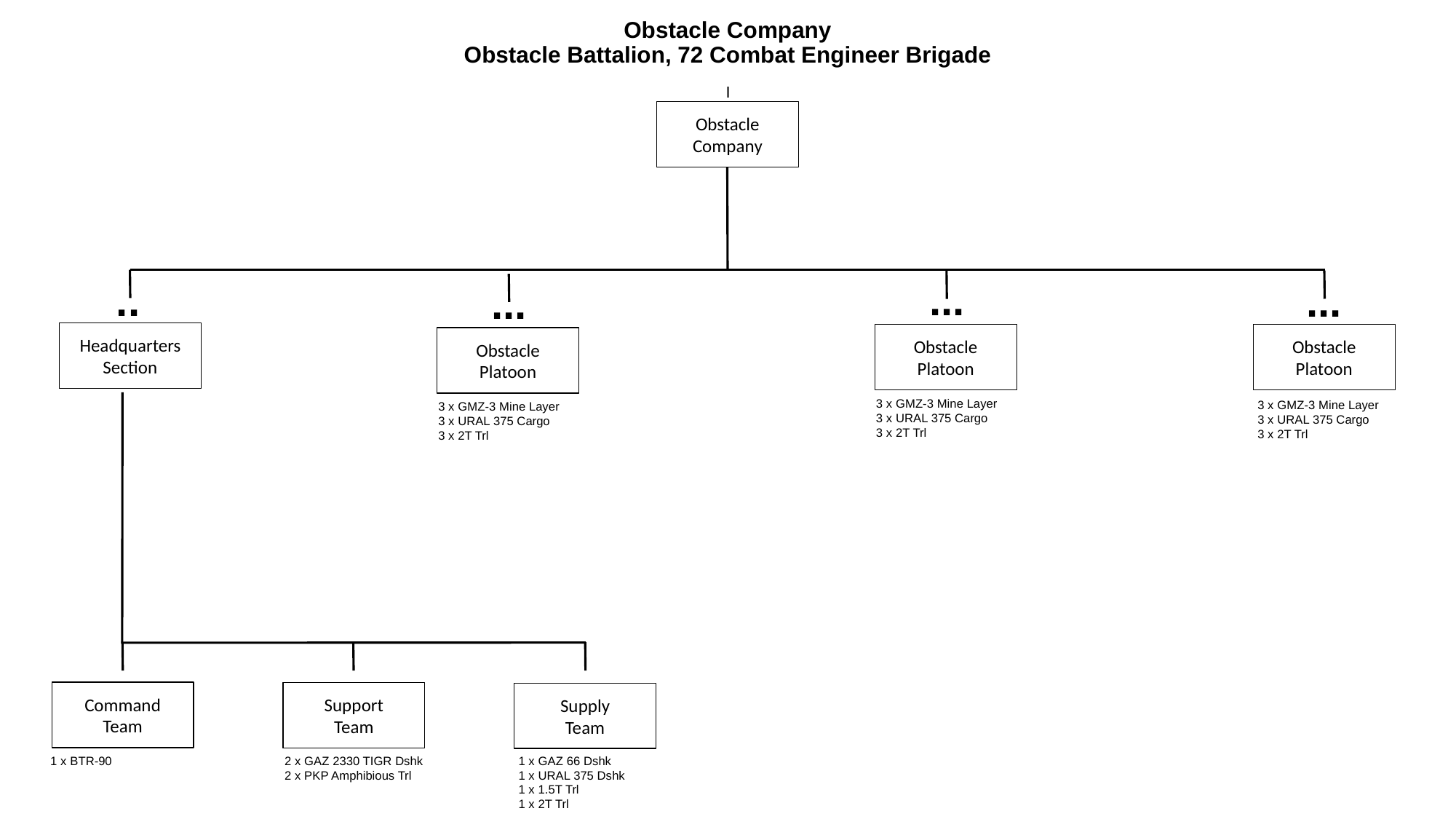

# Obstacle Company Obstacle Battalion, 72 Combat Engineer Brigade
I
Obstacle
Company
...
..
...
...
Headquarters
Section
Obstacle
Platoon
Obstacle
Platoon
Obstacle
Platoon
3 x GMZ-3 Mine Layer
3 x URAL 375 Cargo
3 x 2T Trl
3 x GMZ-3 Mine Layer
3 x URAL 375 Cargo
3 x 2T Trl
3 x GMZ-3 Mine Layer
3 x URAL 375 Cargo
3 x 2T Trl
Command
Team
Support
Team
Supply
Team
1 x BTR-90
2 x GAZ 2330 TIGR Dshk
2 x PKP Amphibious Trl
1 x GAZ 66 Dshk
1 x URAL 375 Dshk
1 x 1.5T Trl
1 x 2T Trl